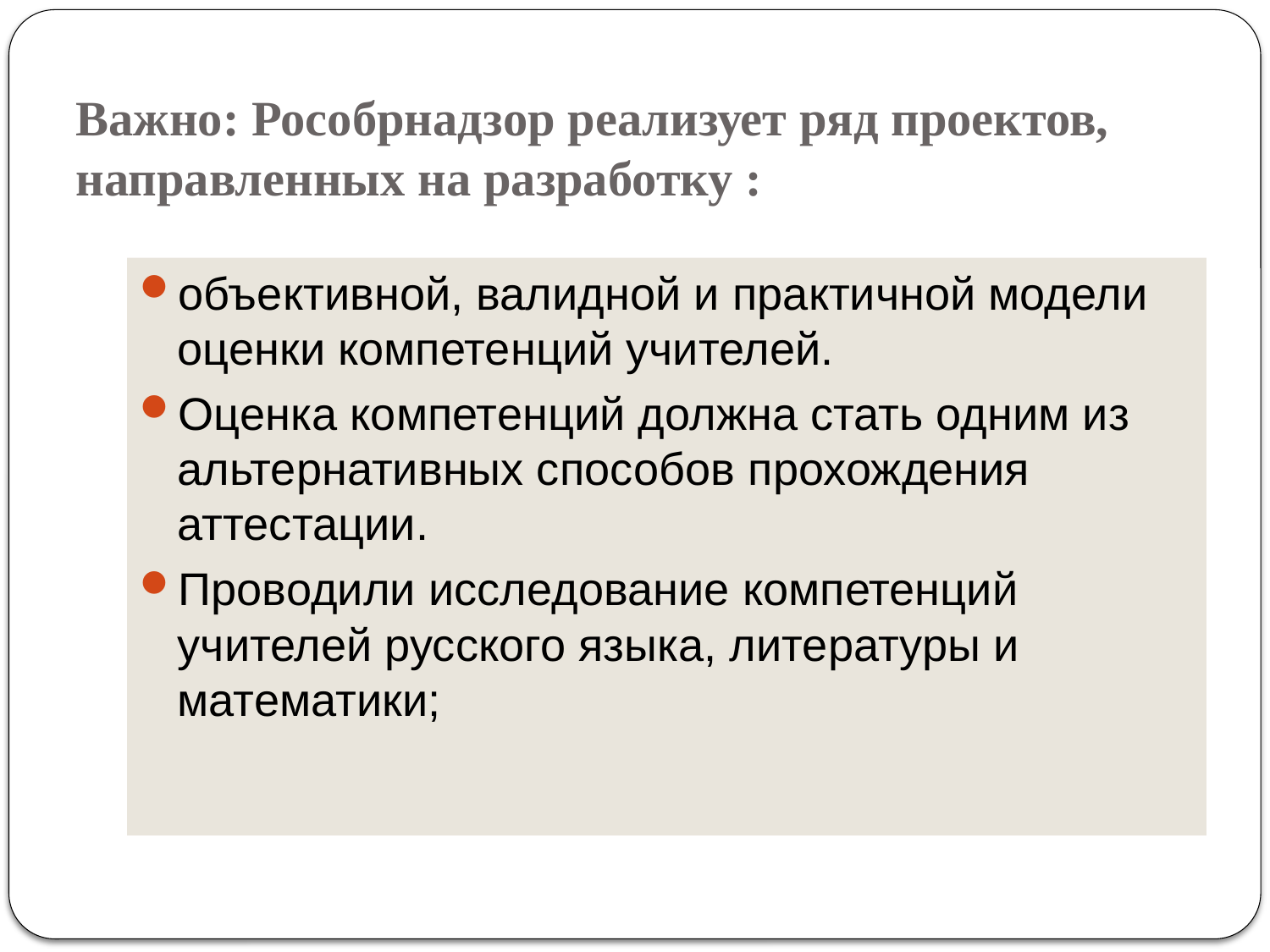

# Важно: Рособрнадзор реализует ряд проектов, направленных на разработку :
объективной, валидной и практичной модели оценки компетенций учителей.
Оценка компетенций должна стать одним из альтернативных способов прохождения аттестации.
Проводили исследование компетенций учителей русского языка, литературы и математики;